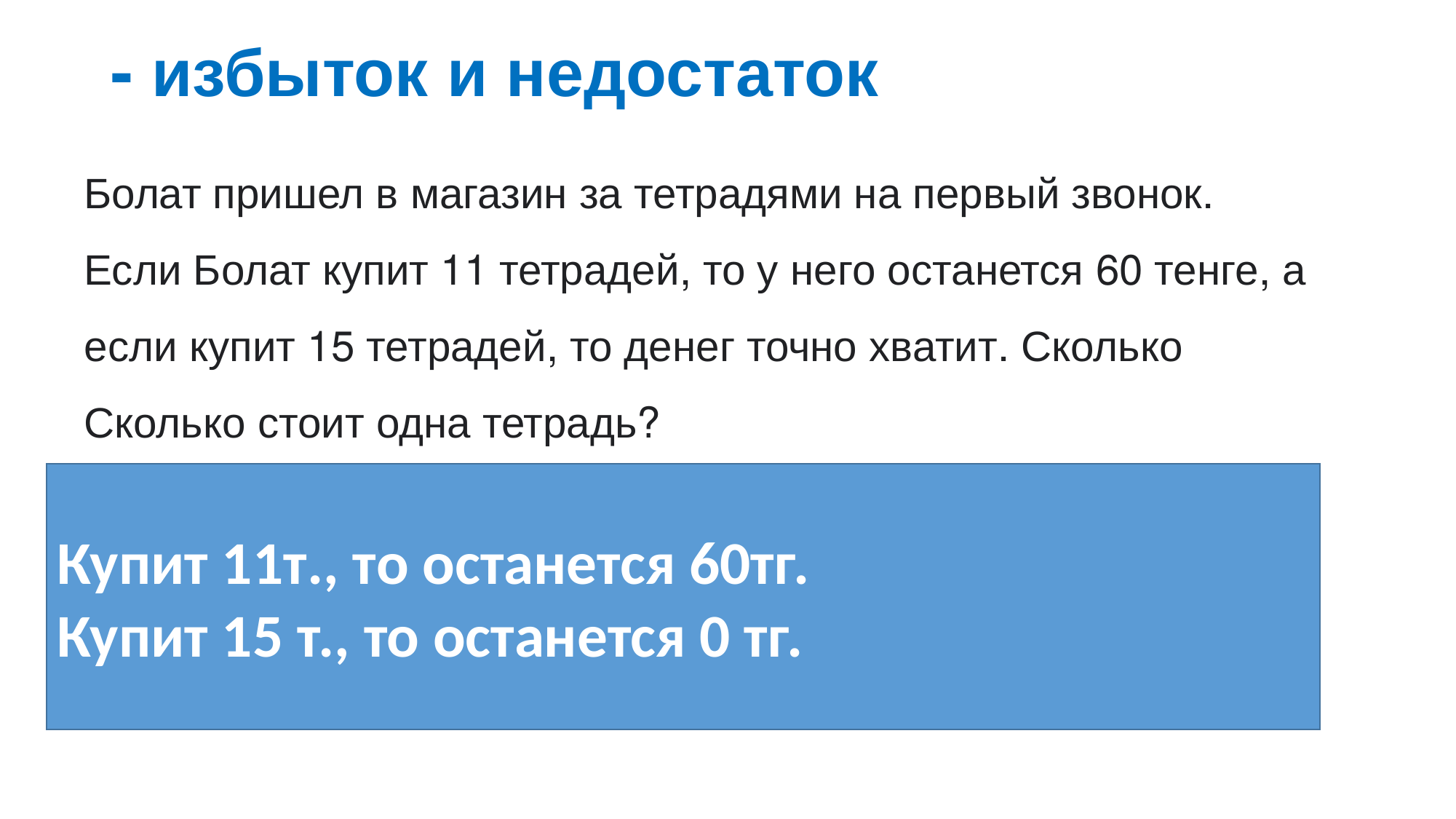

# - избыток и недостаток
Болат пришел в магазин за тетрадями на первый звонок. Если Болат купит 11 тетрадей, то у него останется 60 тенге, а если купит 15 тетрадей, то денег точно хватит. Сколько Сколько стоит одна тетрадь?
?
Купит 11т., то останется 60тг.
Купит 15 т., то останется 0 тг.